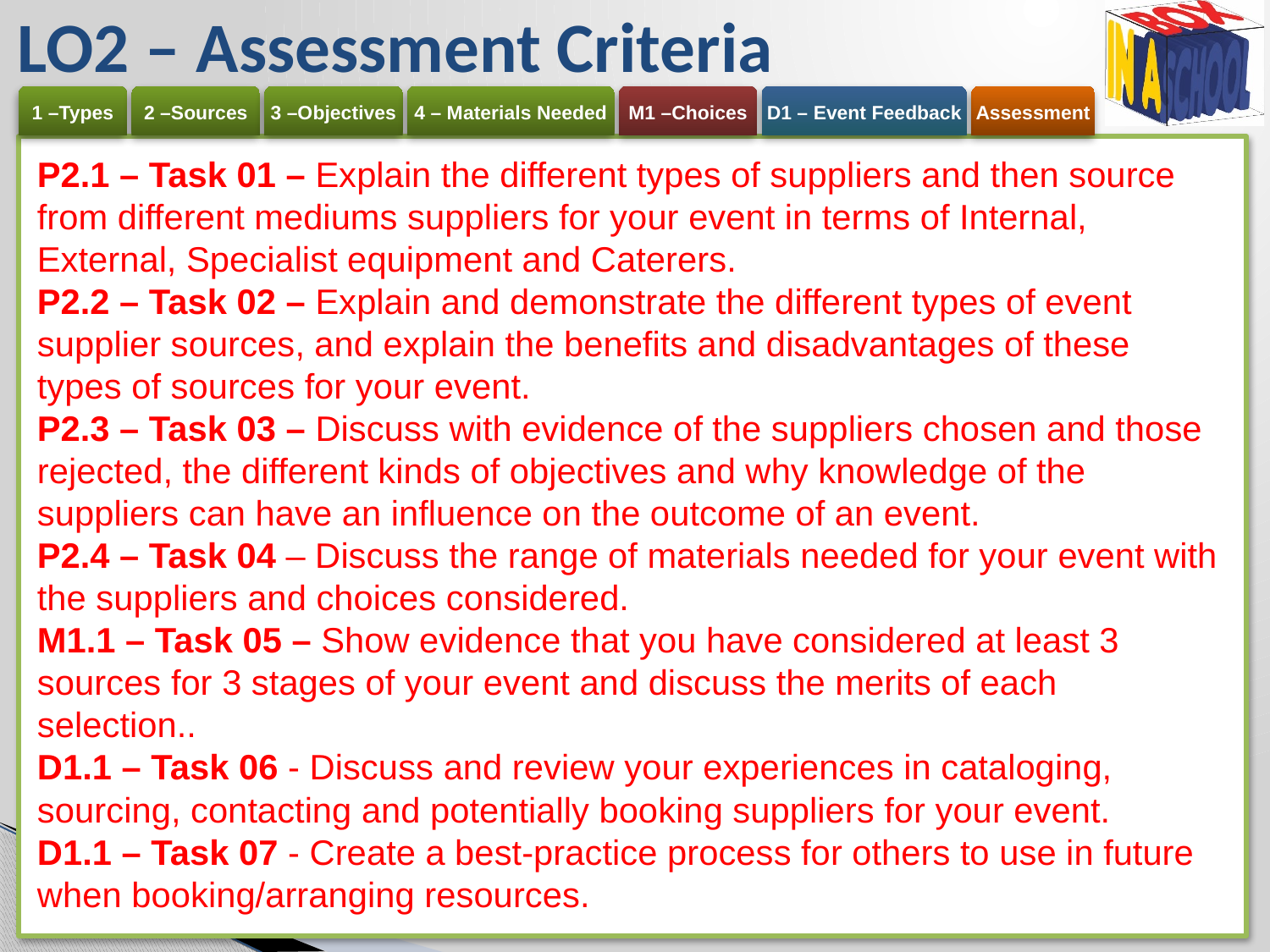

# LO2 – Assessment Criteria
P2.1 – Task 01 – Explain the different types of suppliers and then source from different mediums suppliers for your event in terms of Internal, External, Specialist equipment and Caterers.
P2.2 – Task 02 – Explain and demonstrate the different types of event supplier sources, and explain the benefits and disadvantages of these types of sources for your event.
P2.3 – Task 03 – Discuss with evidence of the suppliers chosen and those rejected, the different kinds of objectives and why knowledge of the suppliers can have an influence on the outcome of an event.
P2.4 – Task 04 – Discuss the range of materials needed for your event with the suppliers and choices considered.
M1.1 – Task 05 – Show evidence that you have considered at least 3 sources for 3 stages of your event and discuss the merits of each selection..
D1.1 – Task 06 - Discuss and review your experiences in cataloging, sourcing, contacting and potentially booking suppliers for your event.
D1.1 – Task 07 - Create a best-practice process for others to use in future when booking/arranging resources.